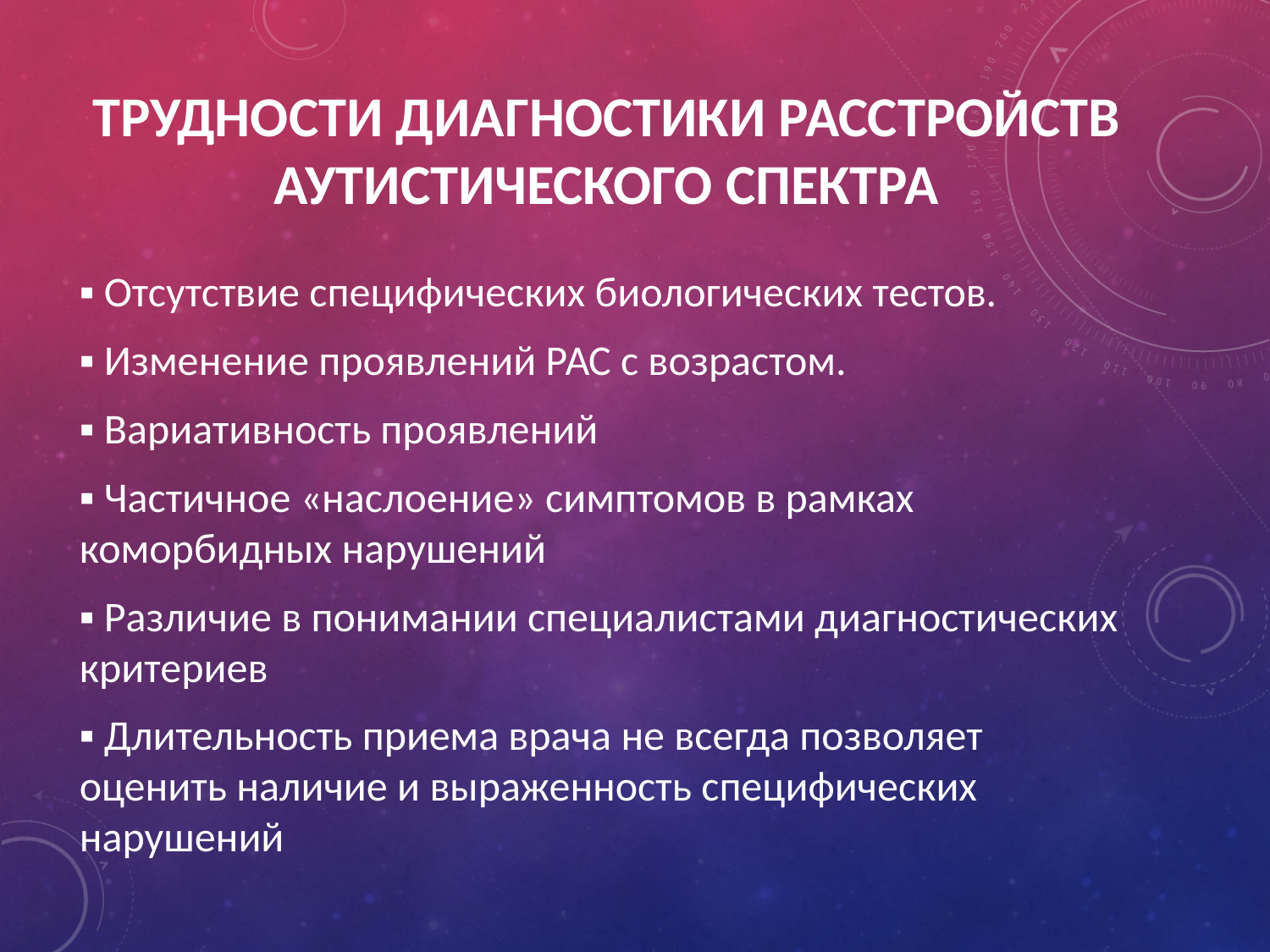

# Трудности диагностики расстройств аутистического спектра
▪ Отсутствие специфических биологических тестов.
▪ Изменение проявлений РАС с возрастом.
▪ Вариативность проявлений
▪ Частичное «наслоение» симптомов в рамках коморбидных нарушений
▪ Различие в понимании специалистами диагностических критериев
▪ Длительность приема врача не всегда позволяет оценить наличие и выраженность специфических нарушений